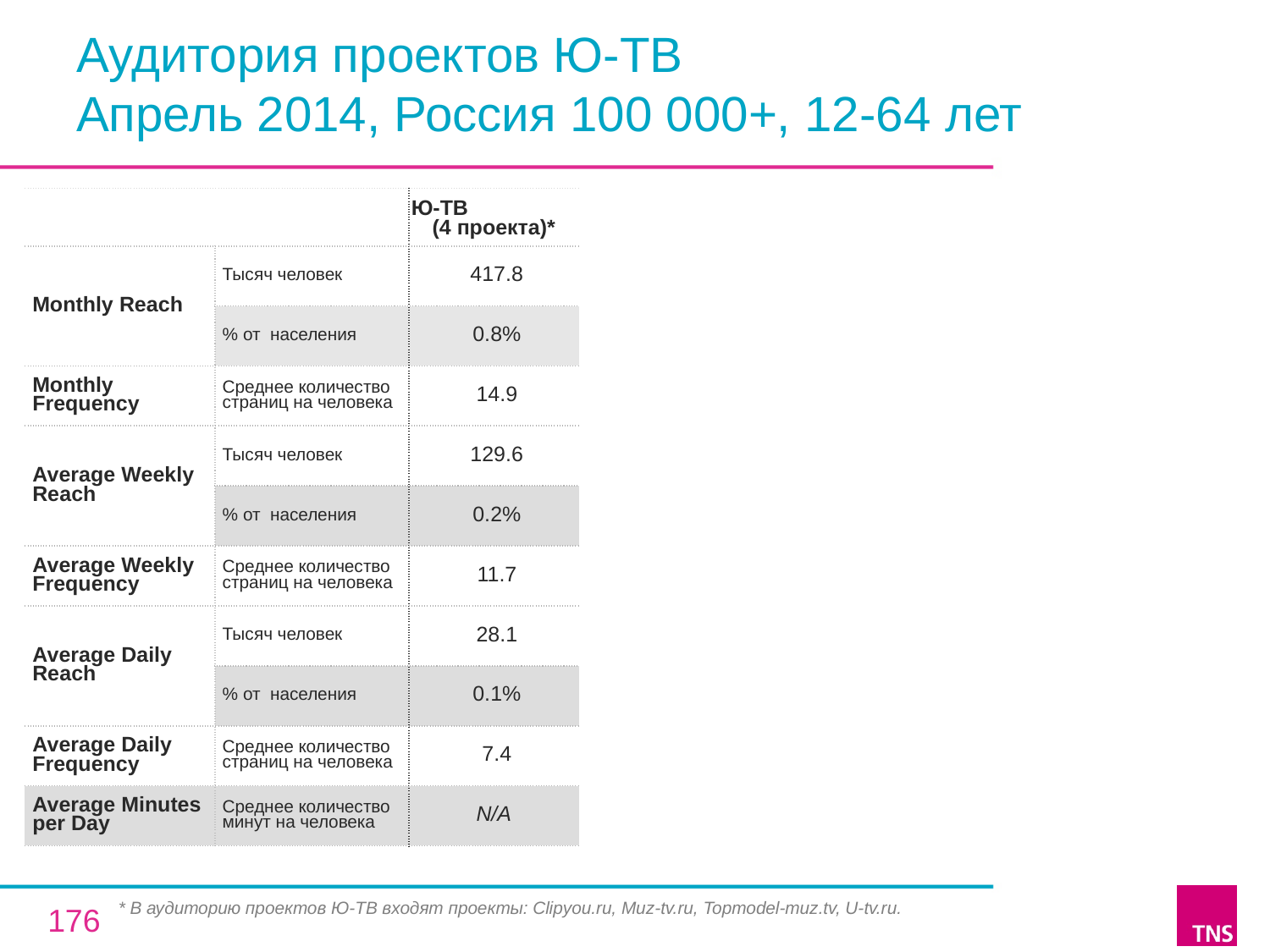

# Аудитория проектов Ю-ТВ Апрель 2014, Россия 100 000+, 12-64 лет
|  |  | Ю-ТВ (4 проекта)\* |
| --- | --- | --- |
| Monthly Reach | Тысяч человек | 417.8 |
|  | % от населения | 0.8% |
| Monthly Frequency | Среднее количество страниц на человека | 14.9 |
| Average Weekly Reach | Тысяч человек | 129.6 |
|  | % от населения | 0.2% |
| Average Weekly Frequency | Среднее количество страниц на человека | 11.7 |
| Average Daily Reach | Тысяч человек | 28.1 |
|  | % от населения | 0.1% |
| Average Daily Frequency | Среднее количество страниц на человека | 7.4 |
| Average Minutes per Day | Среднее количество минут на человека | N/A |
* В аудиторию проектов Ю-ТВ входят проекты: Clipyou.ru, Muz-tv.ru, Topmodel-muz.tv, U-tv.ru.
176